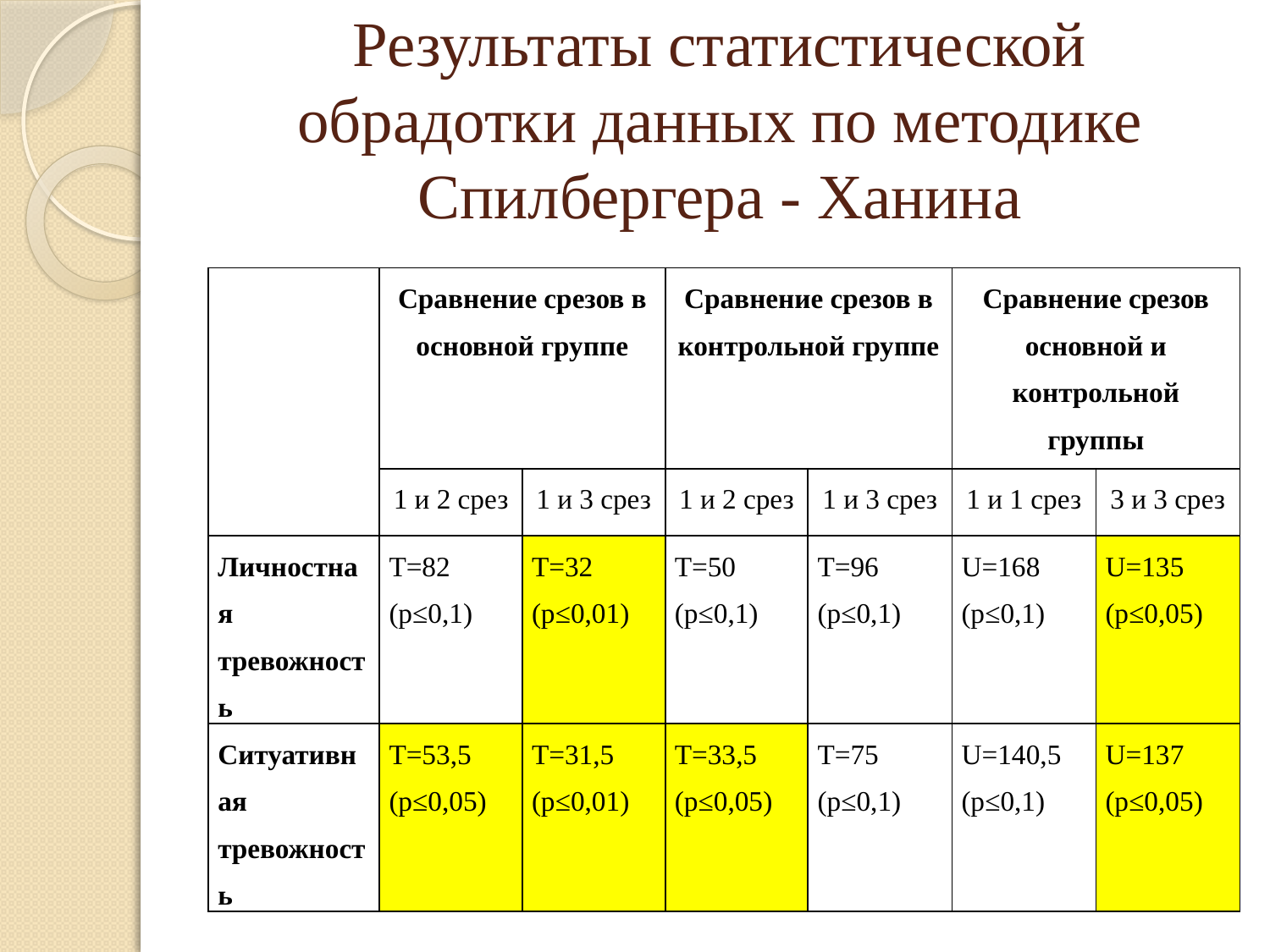

# Результаты статистической обрадотки данных по методике Спилбергера - Ханина
|  | Сравнение срезов в основной группе |  | Сравнение срезов в контрольной группе |  | Сравнение срезов основной и контрольной группы |  |
| --- | --- | --- | --- | --- | --- | --- |
|  | 1 и 2 срез | 1 и 3 срез | 1 и 2 срез | 1 и 3 срез | 1 и 1 срез | 3 и 3 срез |
| Личностная тревожность | Т=82 (р≤0,1) | Т=32 (р≤0,01) | Т=50 (р≤0,1) | Т=96 (р≤0,1) | U=168 (р≤0,1) | U=135 (р≤0,05) |
| Ситуативная тревожность | Т=53,5 (р≤0,05) | Т=31,5 (р≤0,01) | Т=33,5 (р≤0,05) | Т=75 (р≤0,1) | U=140,5 (р≤0,1) | U=137 (р≤0,05) |